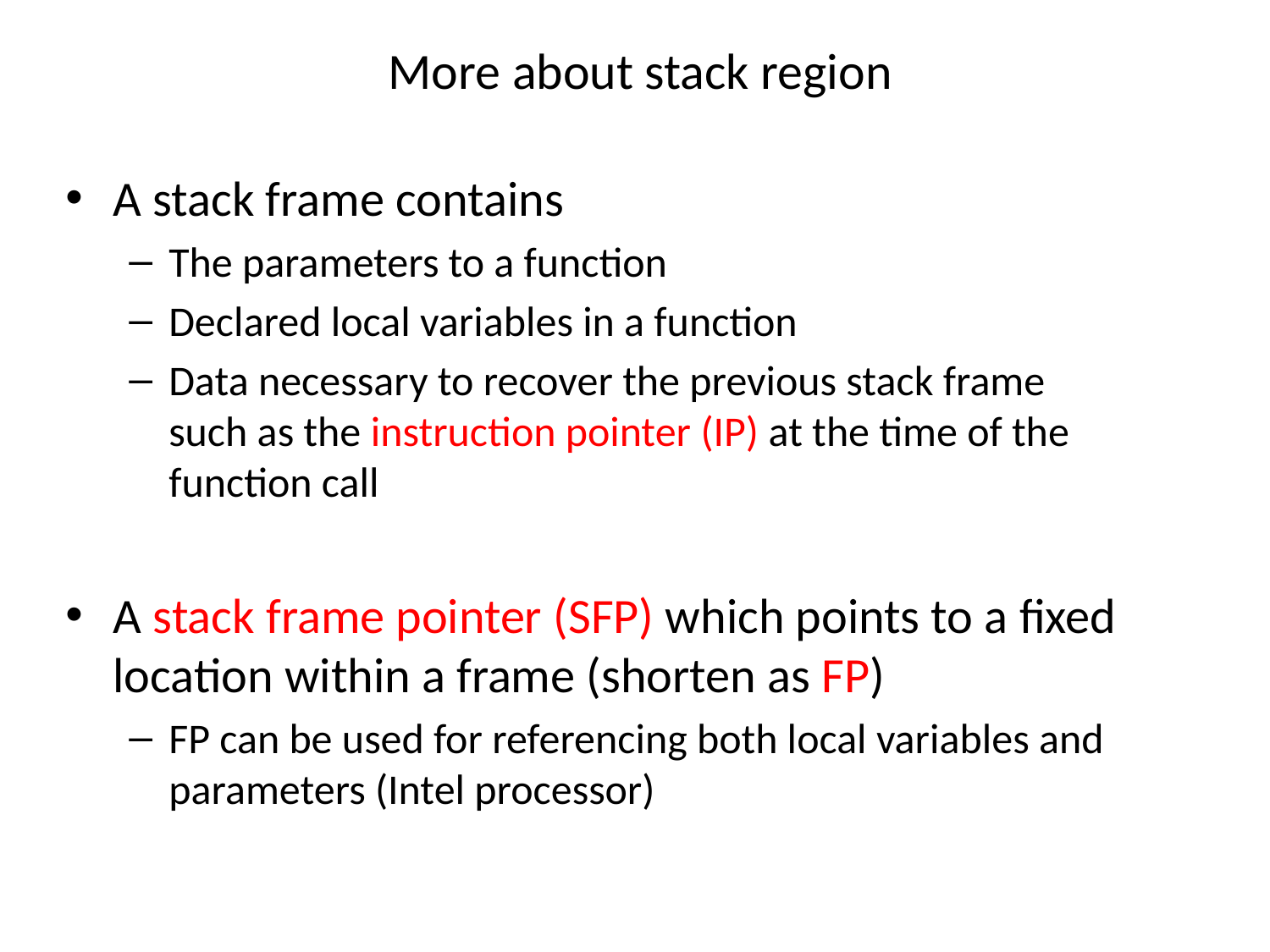

# More about stack region
A stack frame contains
The parameters to a function
Declared local variables in a function
Data necessary to recover the previous stack frame such as the instruction pointer (IP) at the time of the function call

A stack frame pointer (SFP) which points to a fixed location within a frame (shorten as FP)
FP can be used for referencing both local variables and parameters (Intel processor)